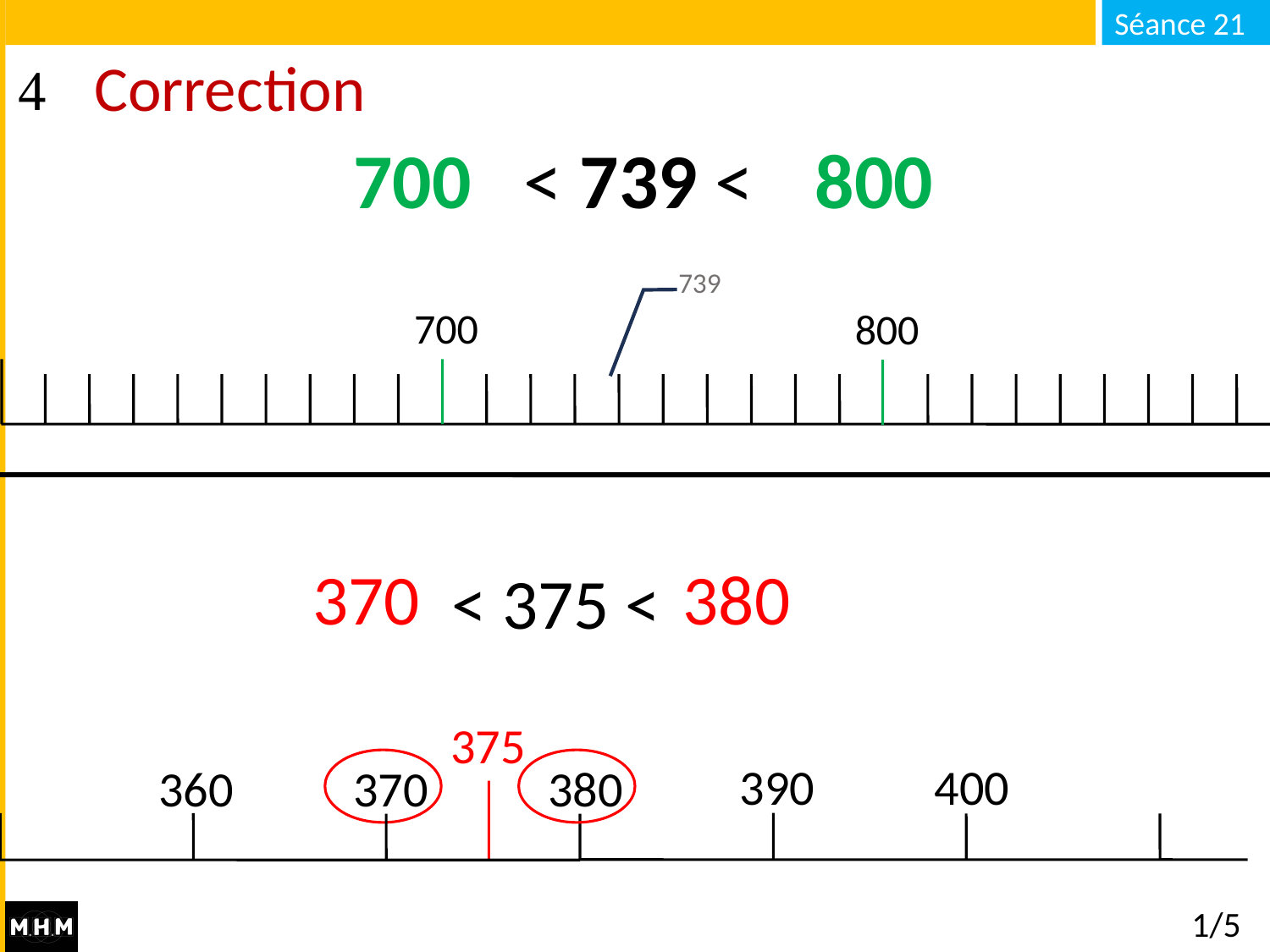

# Correction
700
… < 739 < …
800
739
700
800

370
380
… < 375 < …
375
390
400
360
370
380

1/5